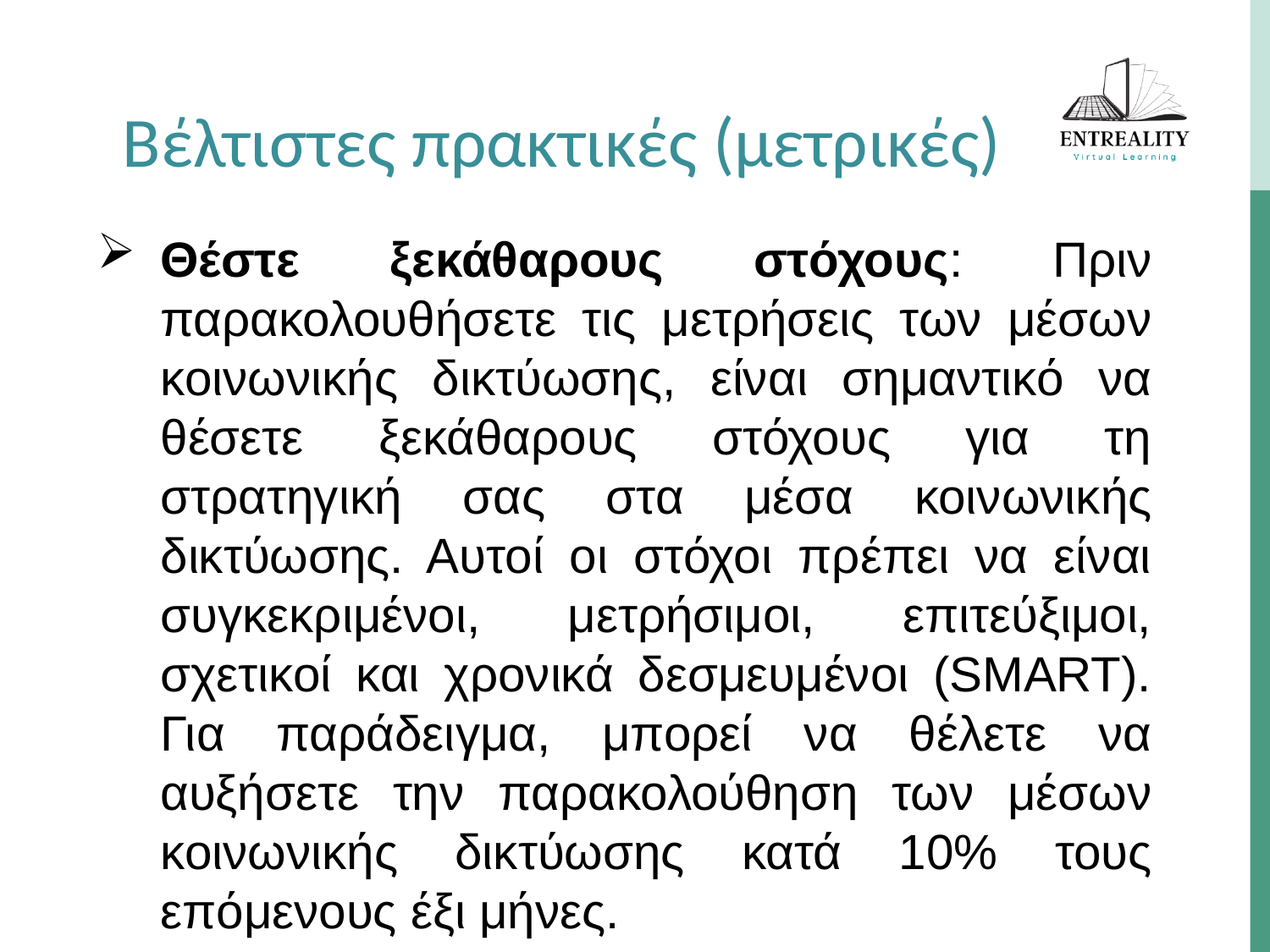

Βέλτιστες πρακτικές (μετρικές)
Θέστε ξεκάθαρους στόχους: Πριν παρακολουθήσετε τις μετρήσεις των μέσων κοινωνικής δικτύωσης, είναι σημαντικό να θέσετε ξεκάθαρους στόχους για τη στρατηγική σας στα μέσα κοινωνικής δικτύωσης. Αυτοί οι στόχοι πρέπει να είναι συγκεκριμένοι, μετρήσιμοι, επιτεύξιμοι, σχετικοί και χρονικά δεσμευμένοι (SMART). Για παράδειγμα, μπορεί να θέλετε να αυξήσετε την παρακολούθηση των μέσων κοινωνικής δικτύωσης κατά 10% τους επόμενους έξι μήνες.